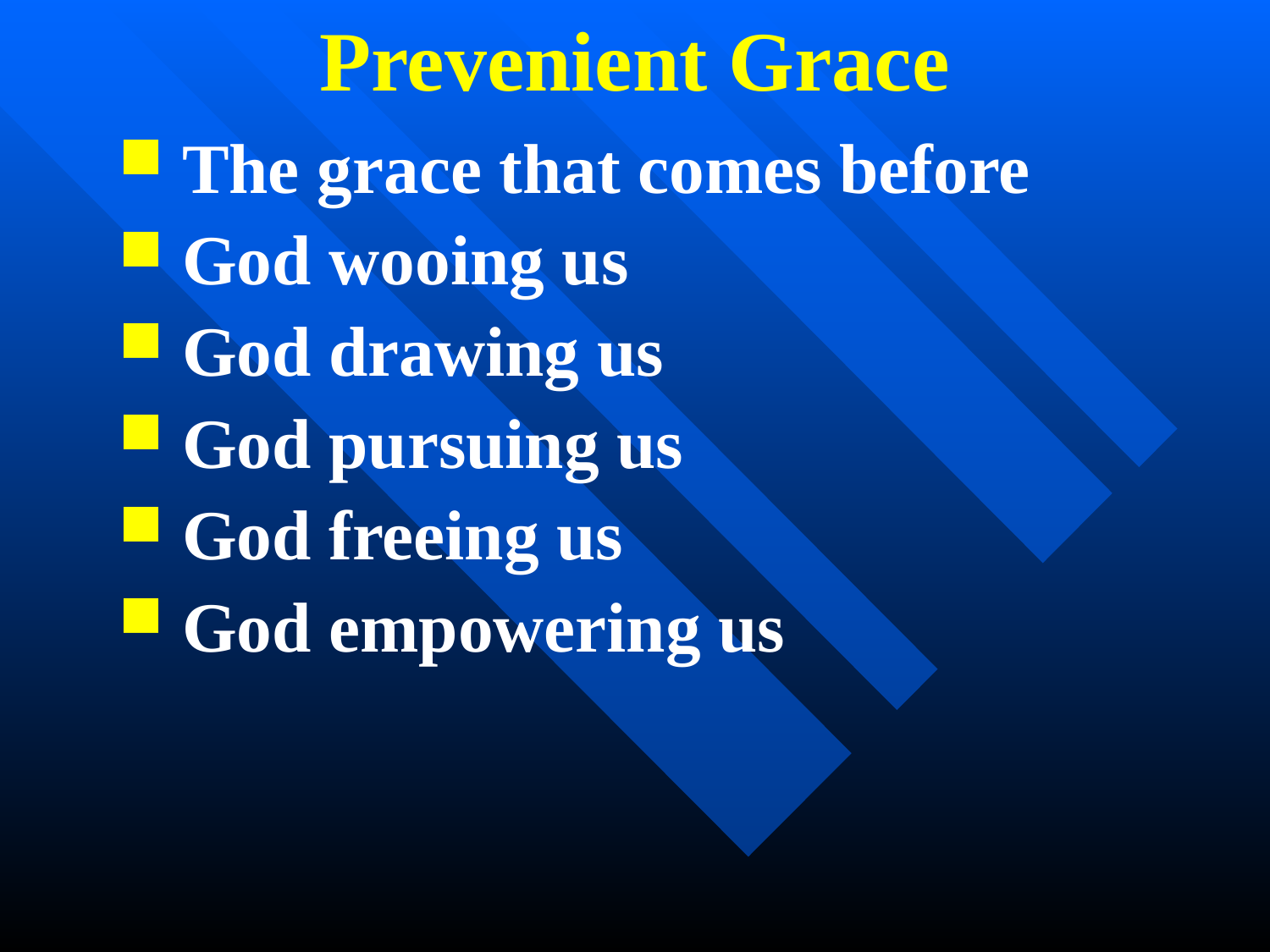

Prevenient Grace
The grace that comes before
God wooing us
God drawing us
God pursuing us
God freeing us
God empowering us